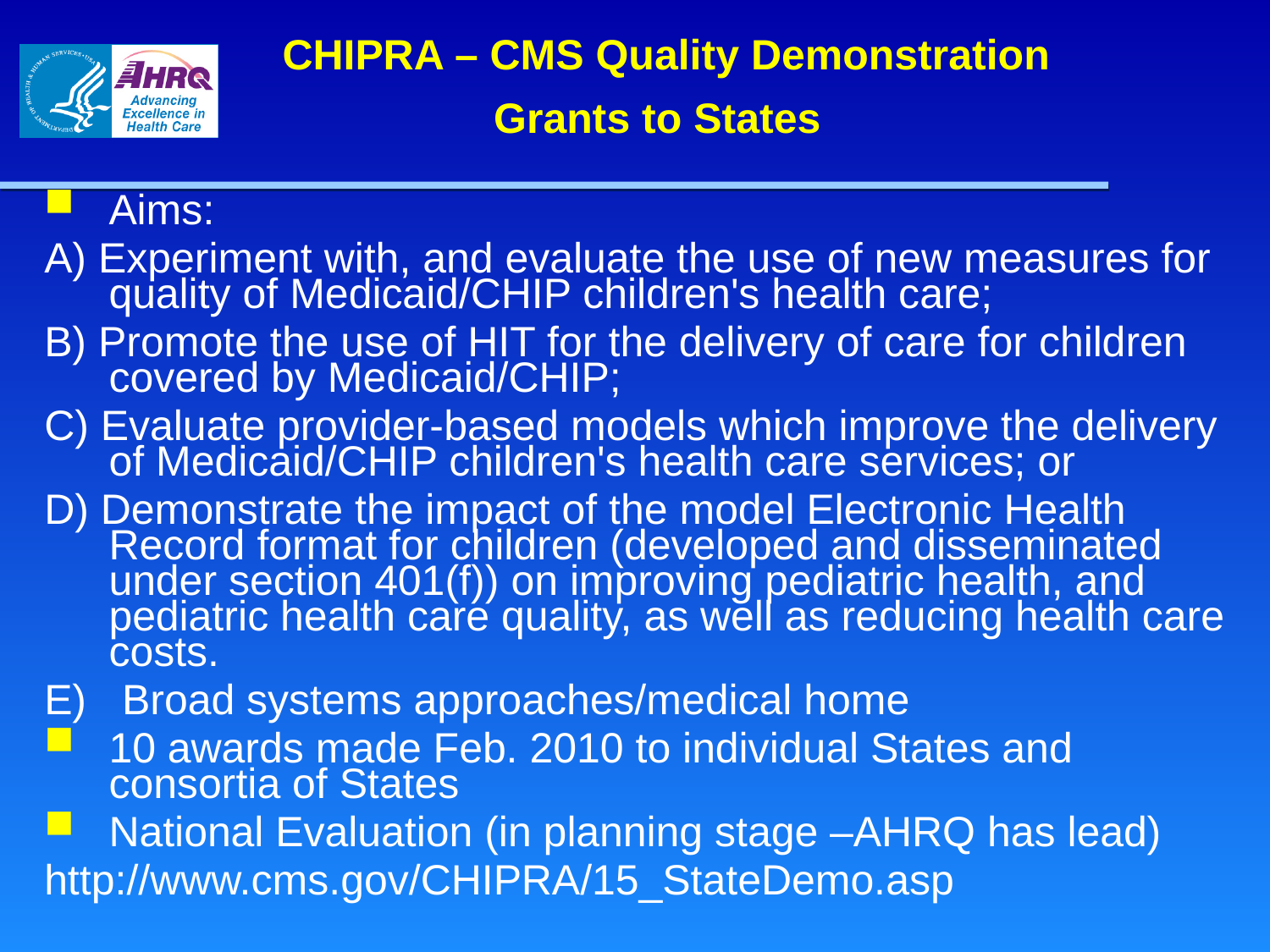

# CHIPRA – CMS Quality Demonstration Grants to States
Aims:
A) Experiment with, and evaluate the use of new measures for quality of Medicaid/CHIP children's health care;
B) Promote the use of HIT for the delivery of care for children covered by Medicaid/CHIP;
C) Evaluate provider-based models which improve the delivery of Medicaid/CHIP children's health care services; or
D) Demonstrate the impact of the model Electronic Health Record format for children (developed and disseminated under section 401(f)) on improving pediatric health, and pediatric health care quality, as well as reducing health care costs.
E)   Broad systems approaches/medical home
10 awards made Feb. 2010 to individual States and consortia of States
National Evaluation (in planning stage –AHRQ has lead)
http://www.cms.gov/CHIPRA/15_StateDemo.asp